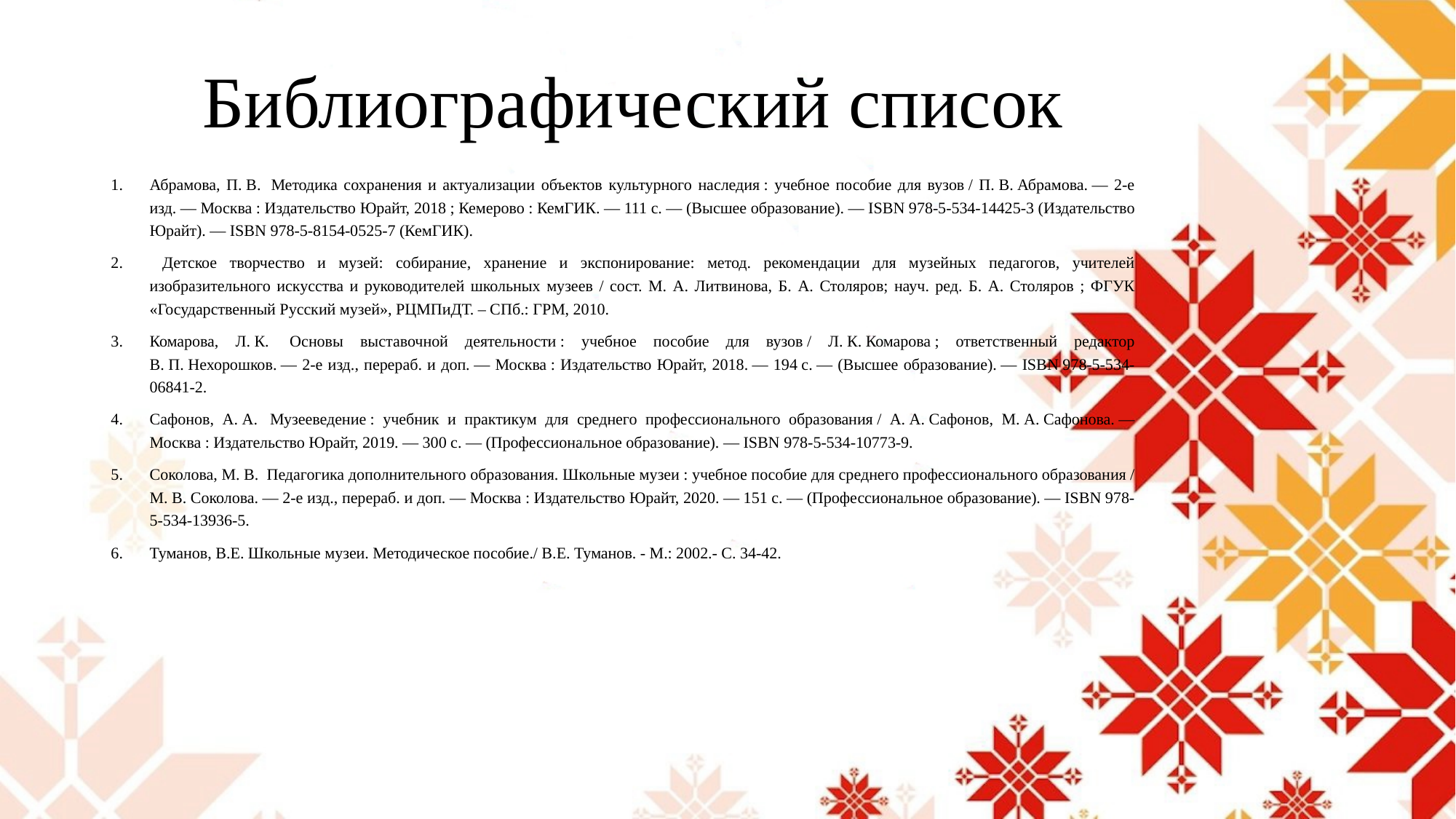

# Библиографический список
Абрамова, П. В.  Методика сохранения и актуализации объектов культурного наследия : учебное пособие для вузов / П. В. Абрамова. — 2-е изд. — Москва : Издательство Юрайт, 2018 ; Кемерово : КемГИК. — 111 с. — (Высшее образование). — ISBN 978-5-534-14425-3 (Издательство Юрайт). — ISBN 978-5-8154-0525-7 (КемГИК).
 Детское творчество и музей: собирание, хранение и экспонирование: метод. рекомендации для музейных педагогов, учителей изобразительного искусства и руководителей школьных музеев / сост. М. А. Литвинова, Б. А. Столяров; науч. ред. Б. А. Столяров ; ФГУК «Государственный Русский музей», РЦМПиДТ. – СПб.: ГРМ, 2010.
Комарова, Л. К.  Основы выставочной деятельности : учебное пособие для вузов / Л. К. Комарова ; ответственный редактор В. П. Нехорошков. — 2-е изд., перераб. и доп. — Москва : Издательство Юрайт, 2018. — 194 с. — (Высшее образование). — ISBN 978-5-534-06841-2.
Сафонов, А. А.  Музееведение : учебник и практикум для среднего профессионального образования / А. А. Сафонов, М. А. Сафонова. — Москва : Издательство Юрайт, 2019. — 300 с. — (Профессиональное образование). — ISBN 978-5-534-10773-9.
Соколова, М. В.  Педагогика дополнительного образования. Школьные музеи : учебное пособие для среднего профессионального образования / М. В. Соколова. — 2-е изд., перераб. и доп. — Москва : Издательство Юрайт, 2020. — 151 с. — (Профессиональное образование). — ISBN 978-5-534-13936-5.
Туманов, В.Е. Школьные музеи. Методическое пособие./ В.Е. Туманов. - М.: 2002.- С. 34-42.